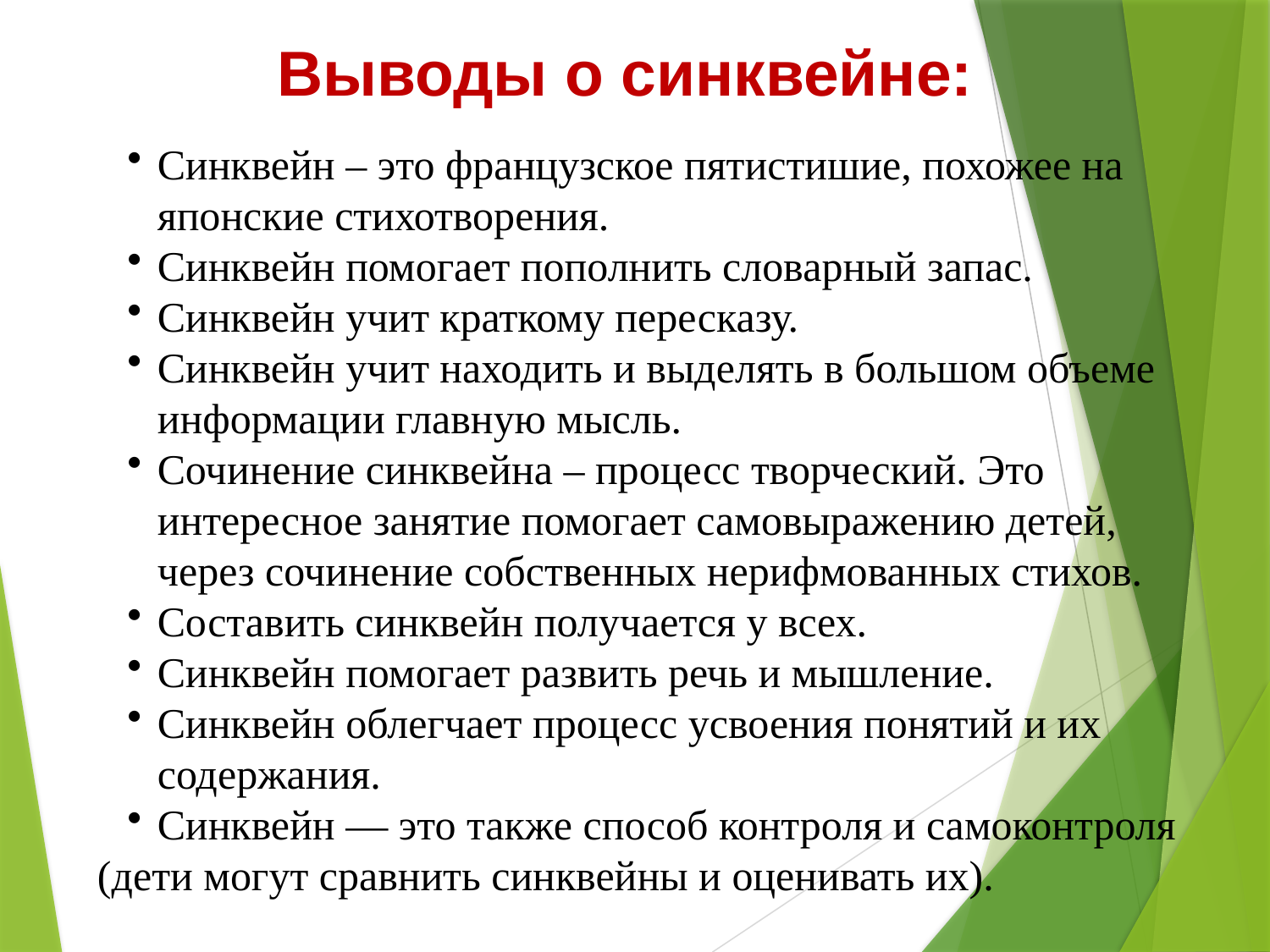

Выводы о синквейне:

Синквейн – это французское пятистишие, похожее на японские стихотворения.
Синквейн помогает пополнить словарный запас.
Синквейн учит краткому пересказу.
Синквейн учит находить и выделять в большом объеме информации главную мысль.
Сочинение синквейна – процесс творческий. Это интересное занятие помогает самовыражению детей, через сочинение собственных нерифмованных стихов.
Составить синквейн получается у всех.
Синквейн помогает развить речь и мышление.
Синквейн облегчает процесс усвоения понятий и их содержания.
Синквейн — это также способ контроля и самоконтроля
(дети могут сравнить синквейны и оценивать их).